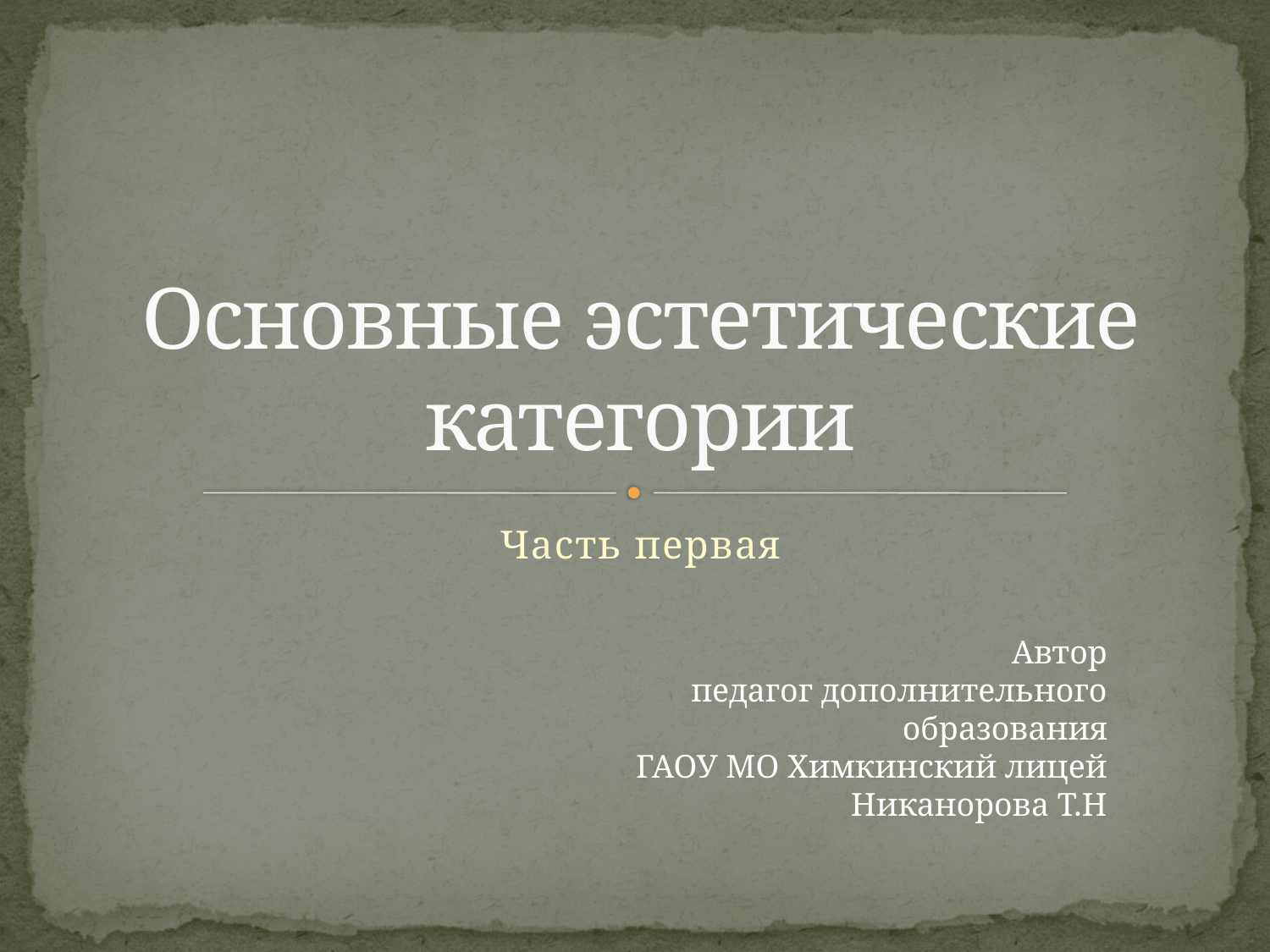

# Основные эстетические категории
Часть первая
Автор
педагог дополнительного образования
ГАОУ МО Химкинский лицей Никанорова Т.Н